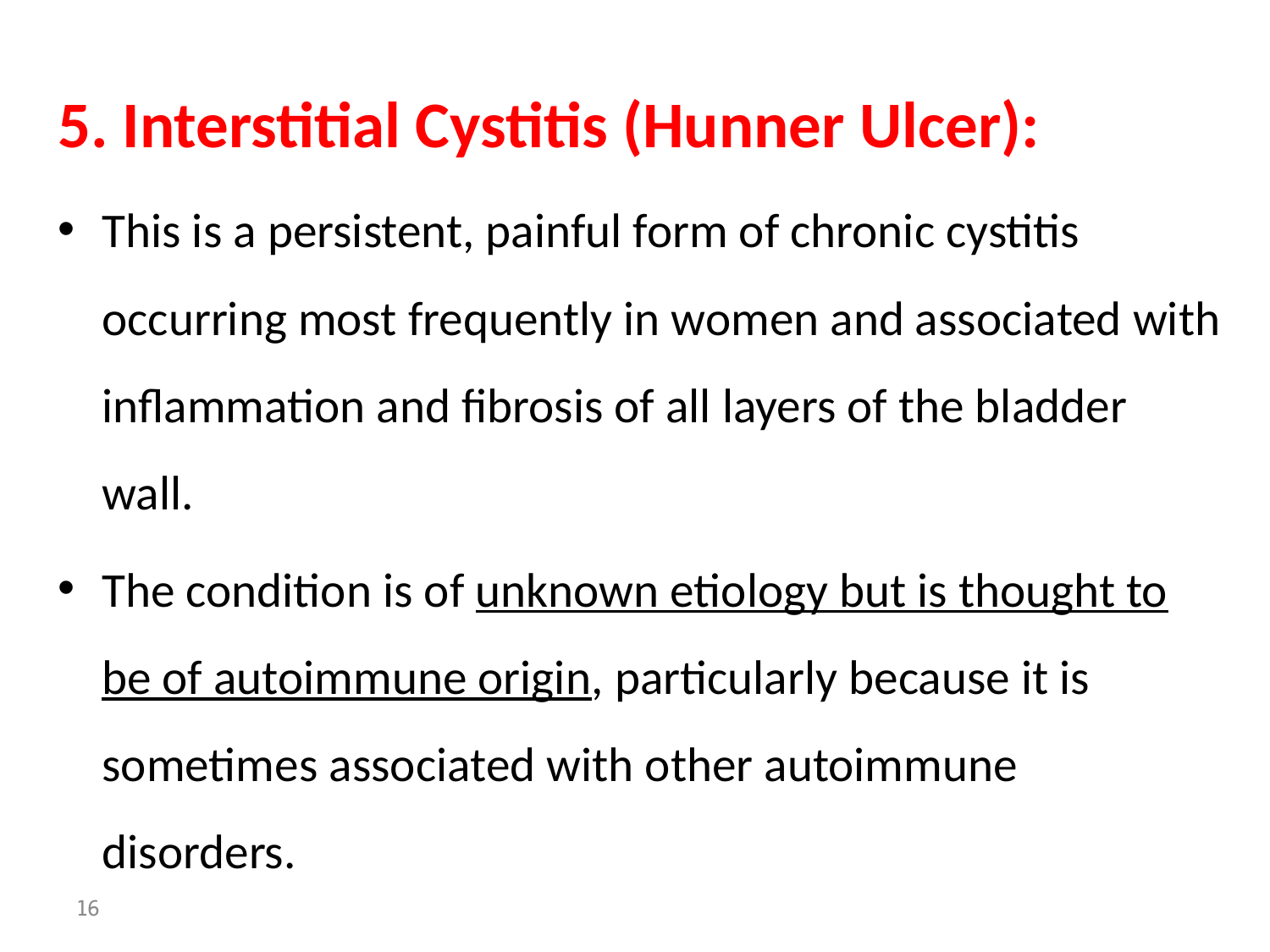

5. Interstitial Cystitis (Hunner Ulcer):
This is a persistent, painful form of chronic cystitis occurring most frequently in women and associated with inflammation and fibrosis of all layers of the bladder wall.
The condition is of unknown etiology but is thought to be of autoimmune origin, particularly because it is sometimes associated with other autoimmune disorders.

16